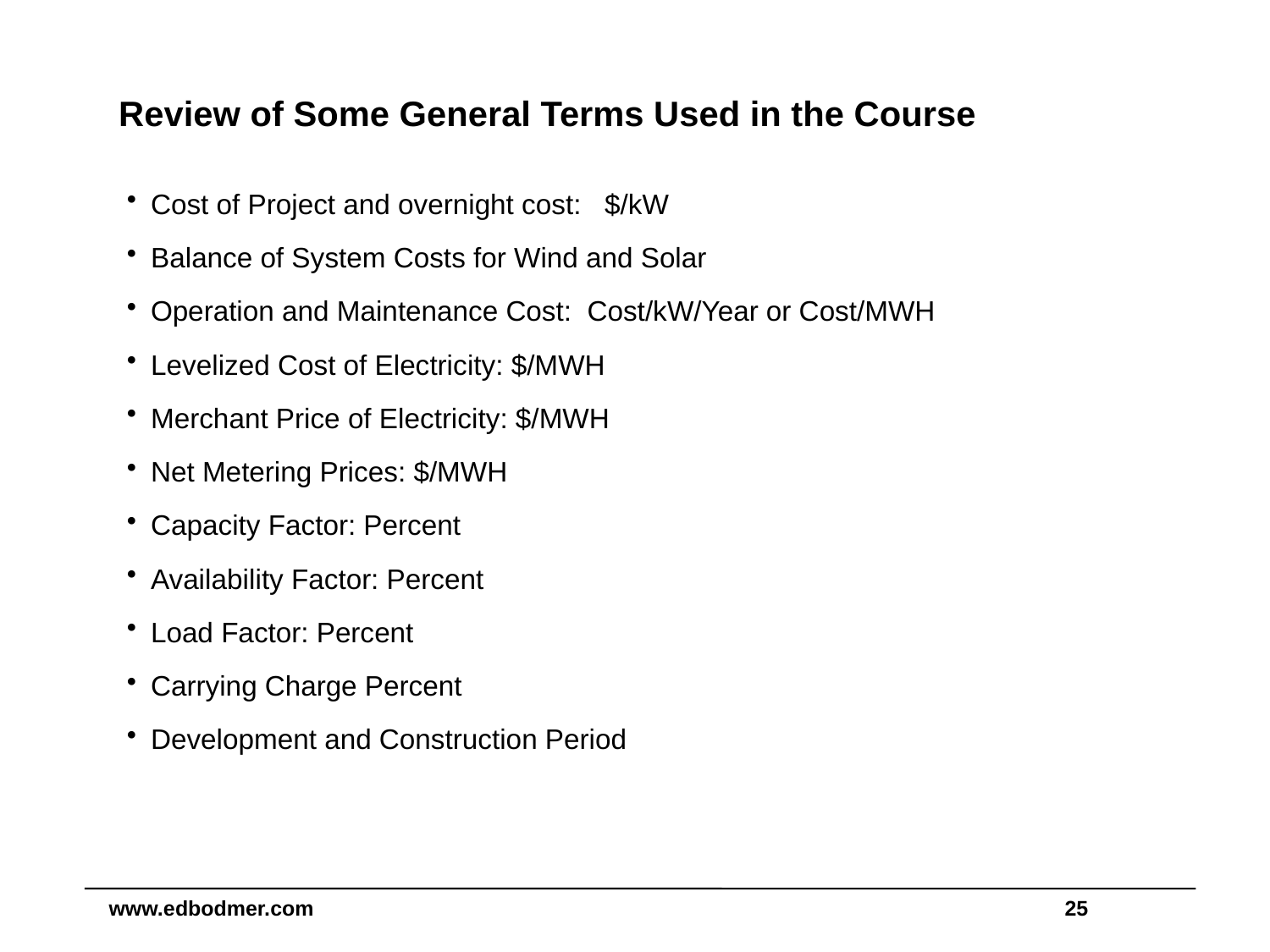

Review of Some General Terms Used in the Course
Cost of Project and overnight cost:   $/kW
Balance of System Costs for Wind and Solar
Operation and Maintenance Cost:  Cost/kW/Year or Cost/MWH
Levelized Cost of Electricity: $/MWH
Merchant Price of Electricity: $/MWH
Net Metering Prices: $/MWH
Capacity Factor: Percent
Availability Factor: Percent
Load Factor: Percent
Carrying Charge Percent
Development and Construction Period